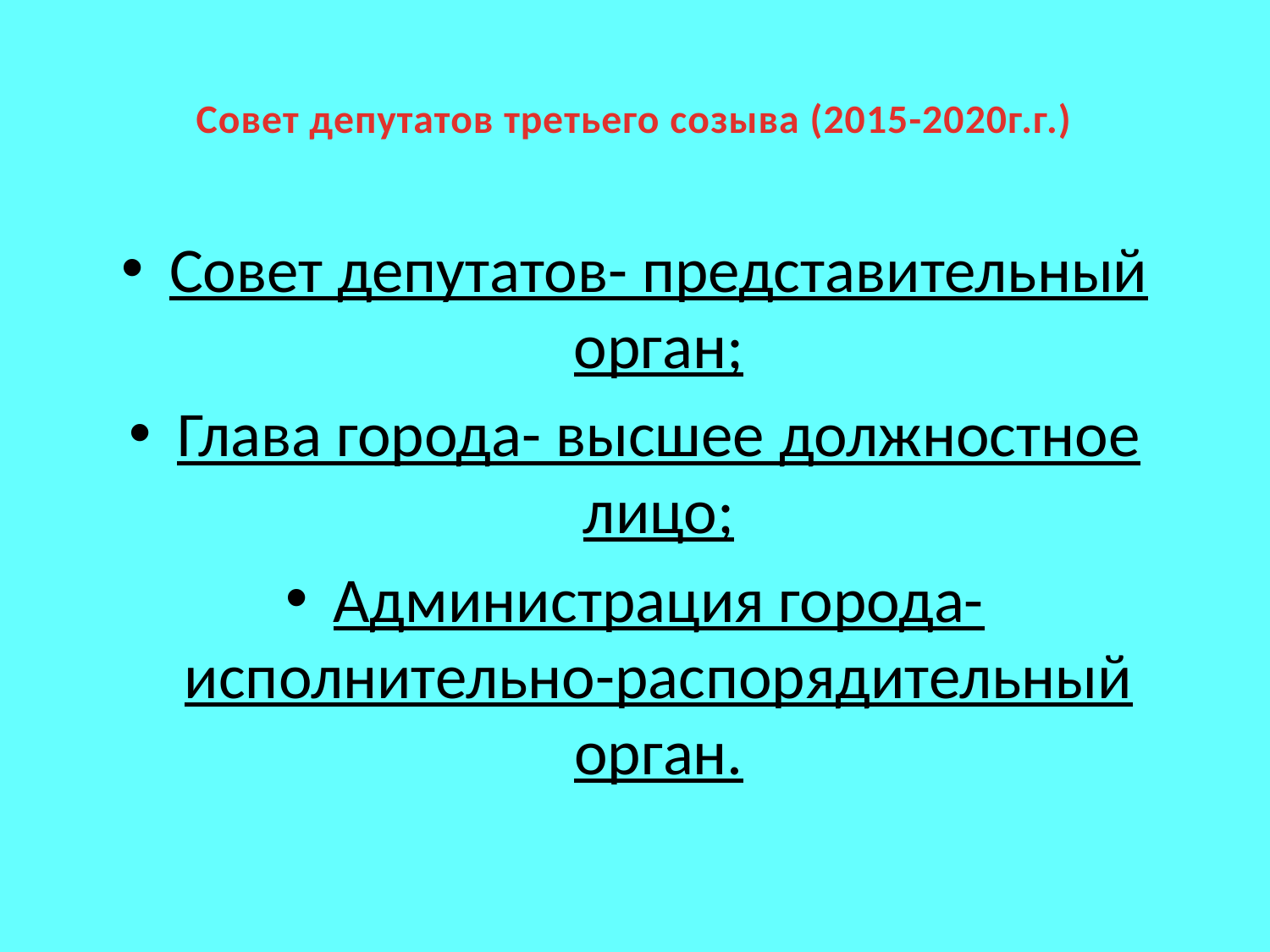

# Совет депутатов третьего созыва (2015-2020г.г.)
Совет депутатов- представительный орган;
Глава города- высшее должностное лицо;
Администрация города- исполнительно-распорядительный орган.